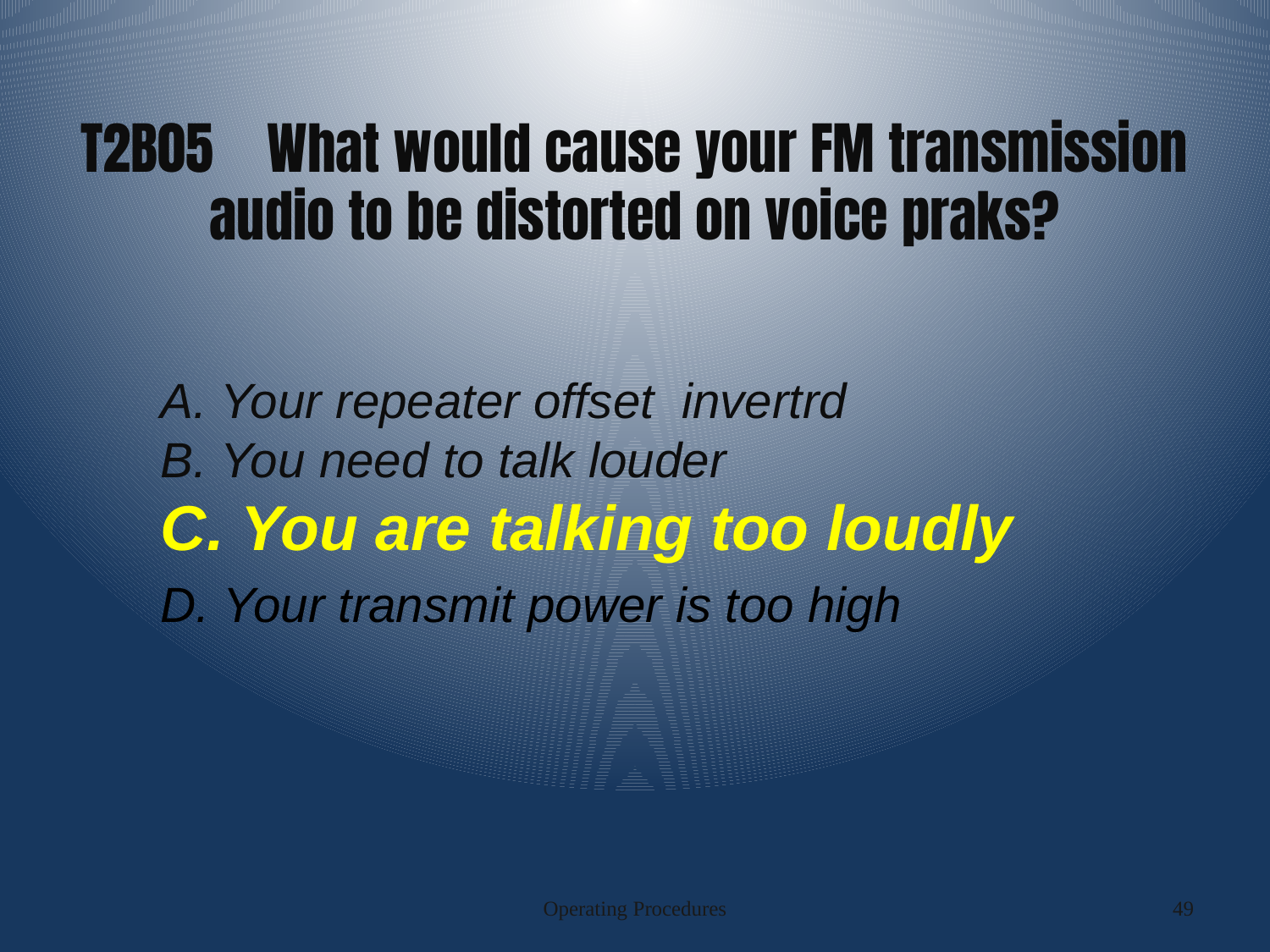

# T2B05    What would cause your FM transmission audio to be distorted on voice praks?
A. Your repeater offset  invertrd
B. You need to talk louder
C. You are talking too loudly
D. Your transmit power is too high
Operating Procedures
49